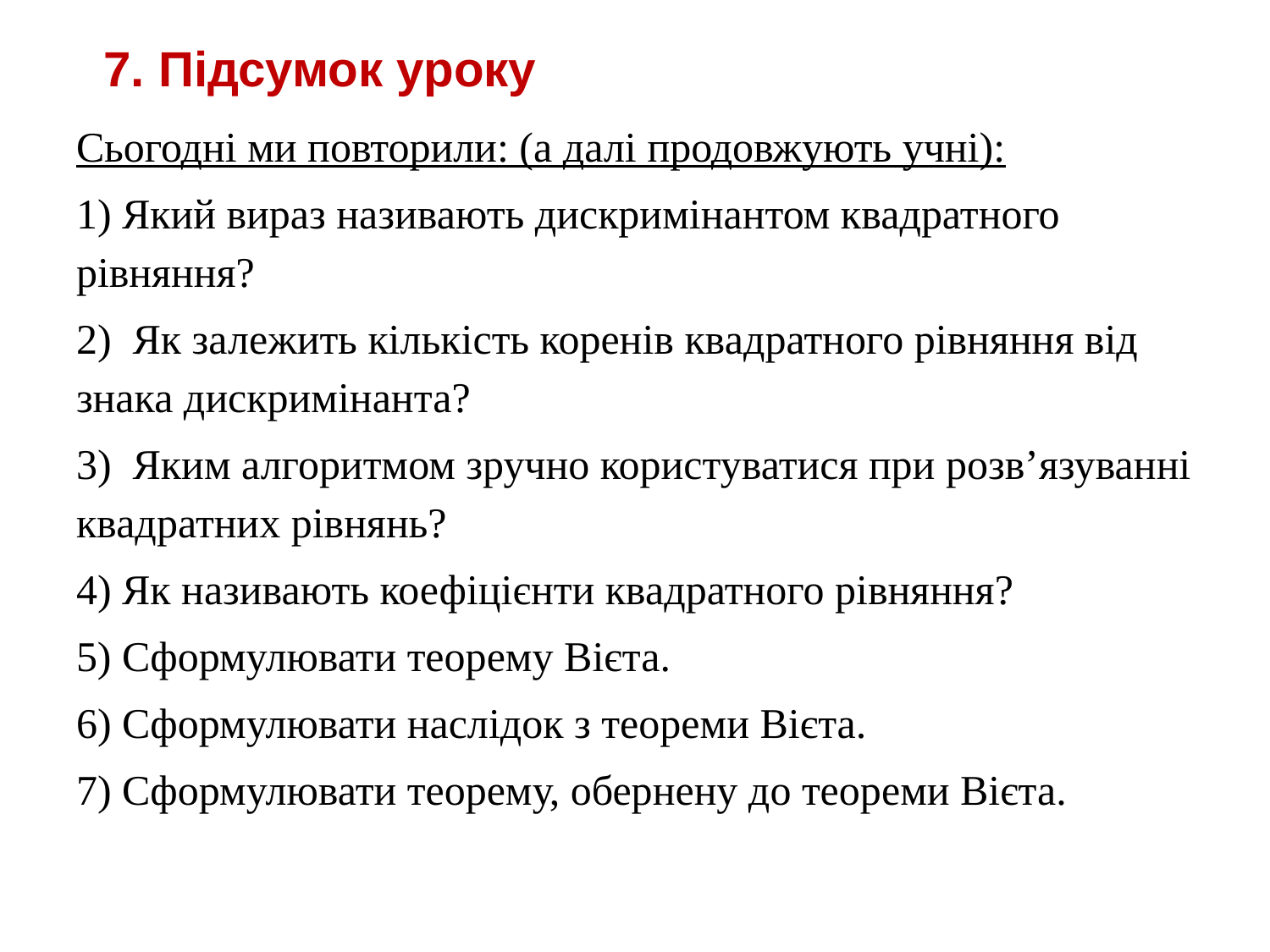

# 7. Підсумок уроку
Сьогодні ми повторили: (а далі продовжують учні):
1) Який вираз називають дискримінантом квадратного рівняння?
2)  Як залежить кількість коренів квадратного рівняння від знака дискримінанта?
3)  Яким алгоритмом зручно користуватися при розв’язуванні квадратних рівнянь?
4) Як називають коефіцієнти квадратного рівняння?
5) Сформулювати теорему Вієта.
6) Сформулювати наслідок з теореми Вієта.
7) Сформулювати теорему, обернену до теореми Вієта.